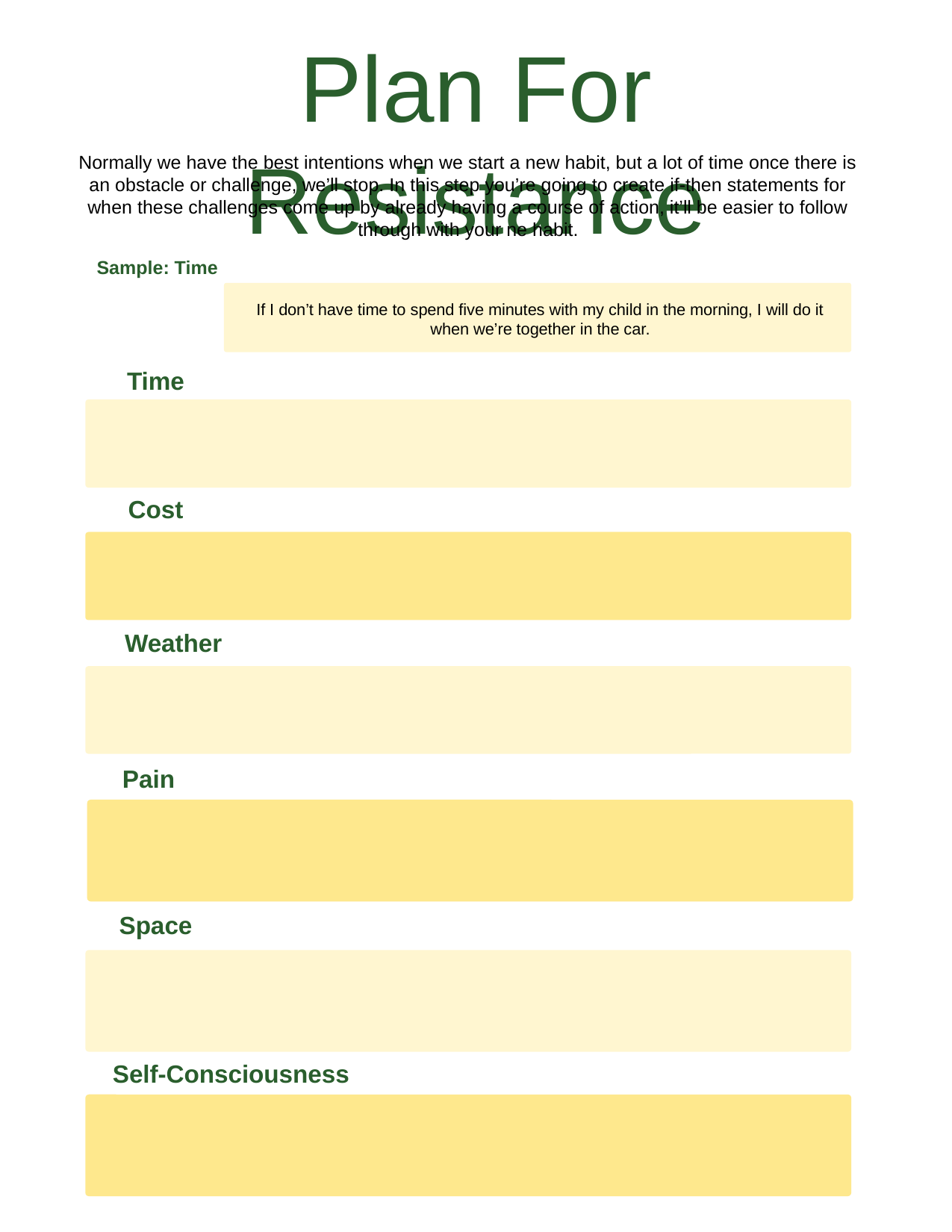

Plan For Resistance
Normally we have the best intentions when we start a new habit, but a lot of time once there is an obstacle or challenge, we’ll stop. In this step you’re going to create if-then statements for when these challenges come up by already having a course of action, it’ll be easier to follow through with your ne habit.
Sample: Time

If I don’t have time to spend five minutes with my child in the morning, I will do it when we’re together in the car.
Time

Cost

Weather

Pain

Space

Self-Consciousness